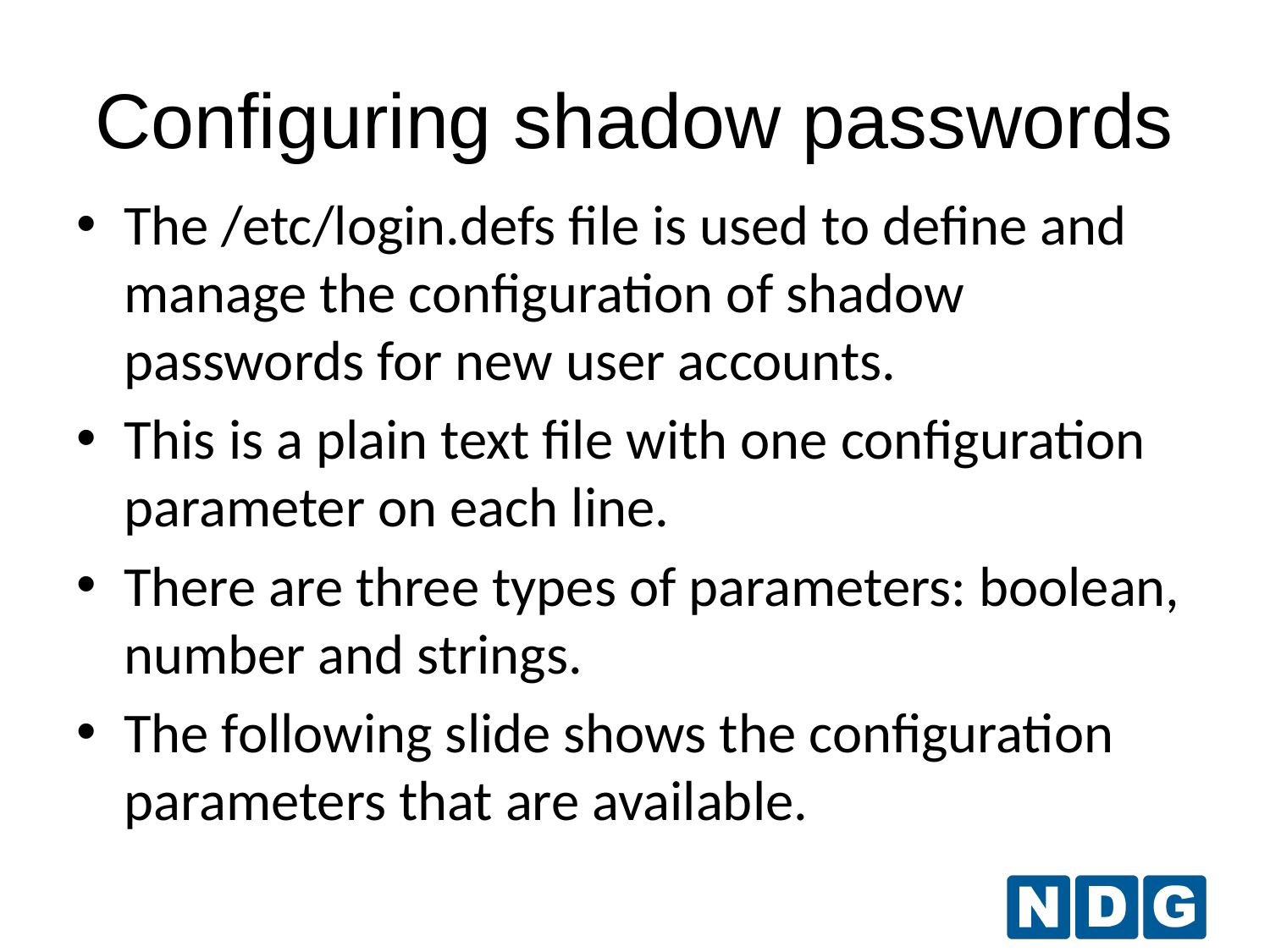

Configuring shadow passwords
The /etc/login.defs file is used to define and manage the configuration of shadow passwords for new user accounts.
This is a plain text file with one configuration parameter on each line.
There are three types of parameters: boolean, number and strings.
The following slide shows the configuration parameters that are available.